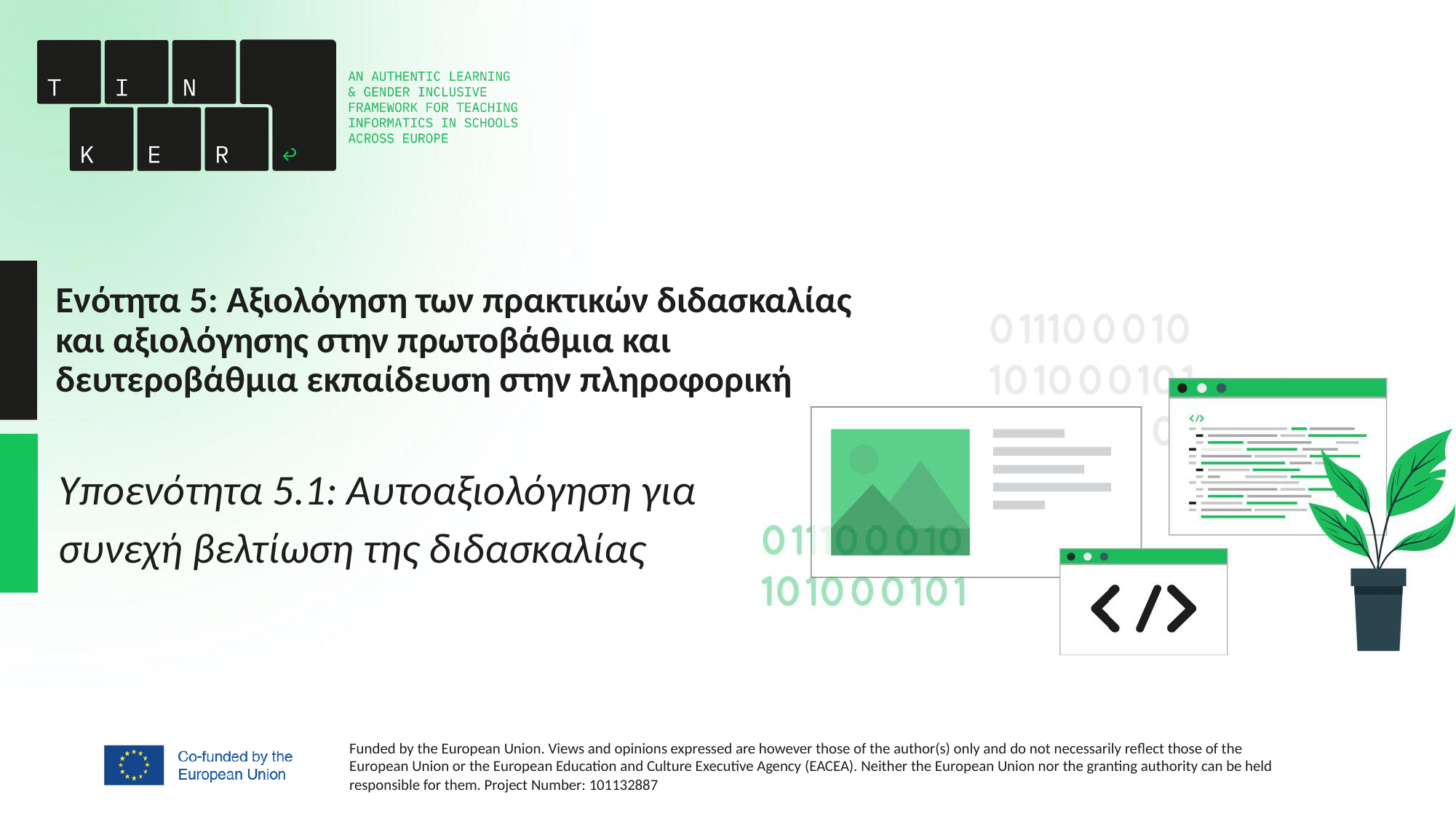

# Ενότητα 5: Αξιολόγηση των πρακτικών διδασκαλίας και αξιολόγησης στην πρωτοβάθμια και δευτεροβάθμια εκπαίδευση στην πληροφορική
Υποενότητα 5.1: Αυτοαξιολόγηση για συνεχή βελτίωση της διδασκαλίας